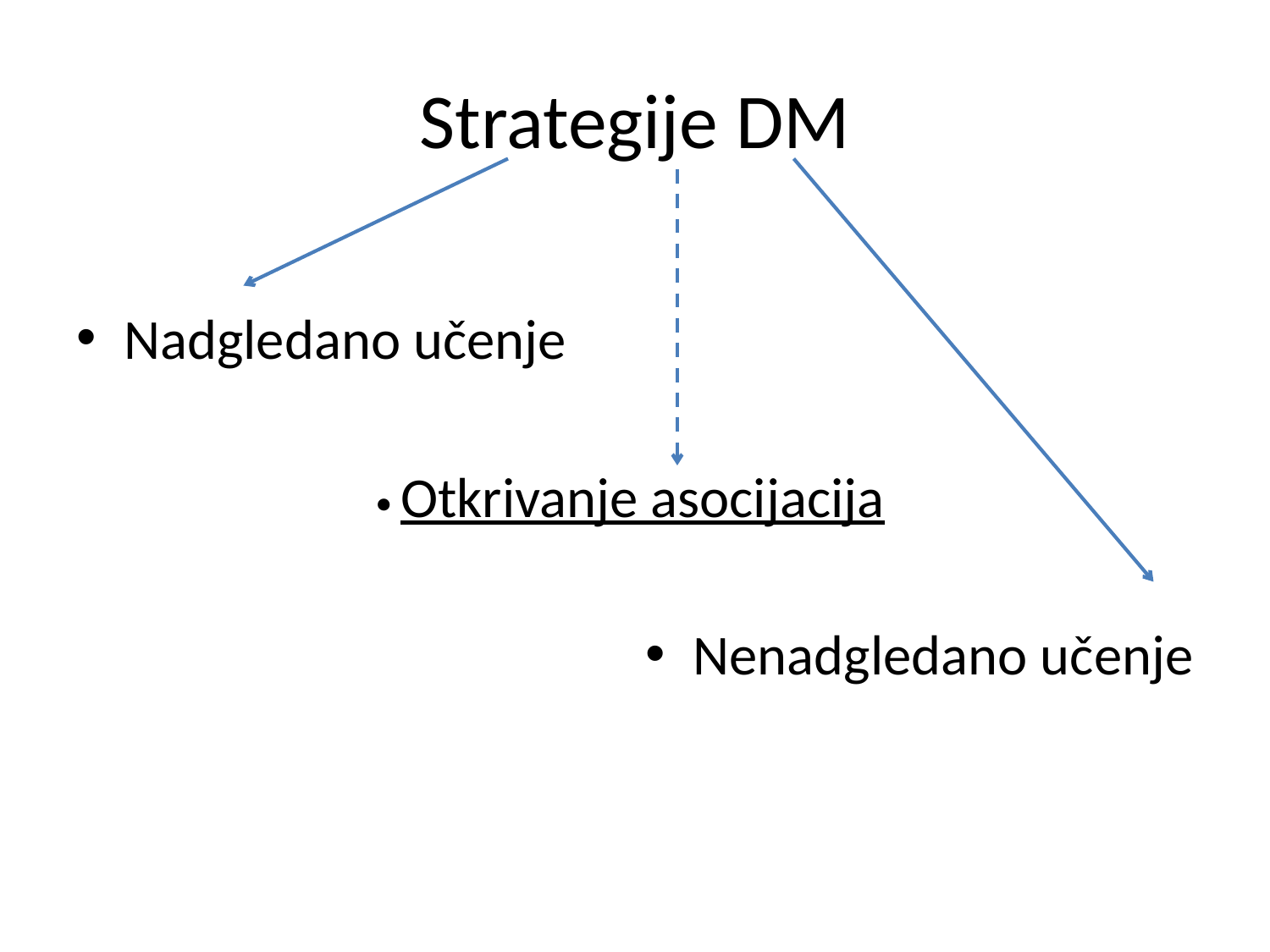

# Strategije DM
Nadgledano učenje

			• Otkrivanje asocijacija

Nenadgledano učenje